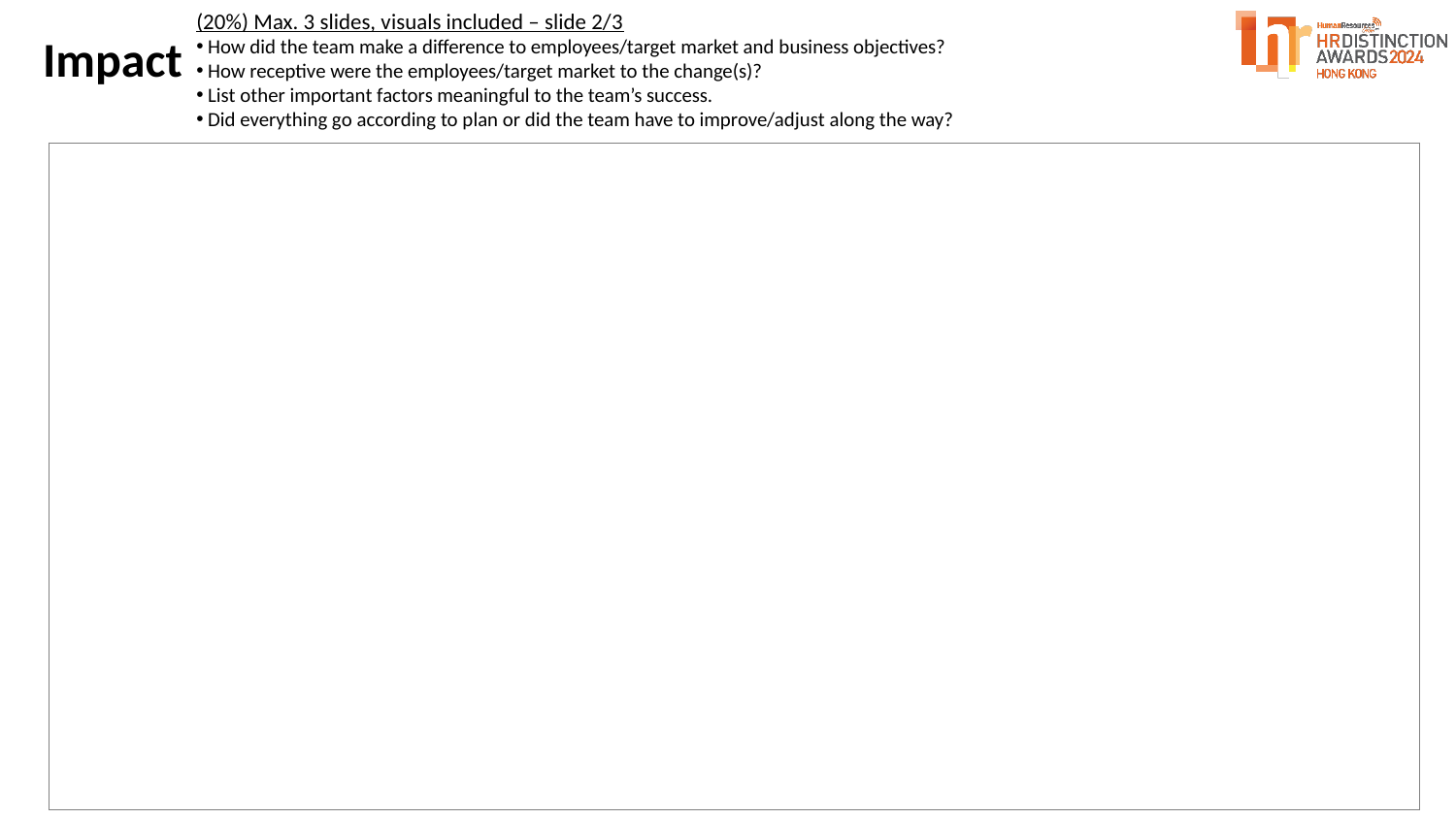

(20%) Max. 3 slides, visuals included – slide 2/3
 How did the team make a difference to employees/target market and business objectives?
 How receptive were the employees/target market to the change(s)?
 List other important factors meaningful to the team’s success.
 Did everything go according to plan or did the team have to improve/adjust along the way?
Impact
|  |
| --- |